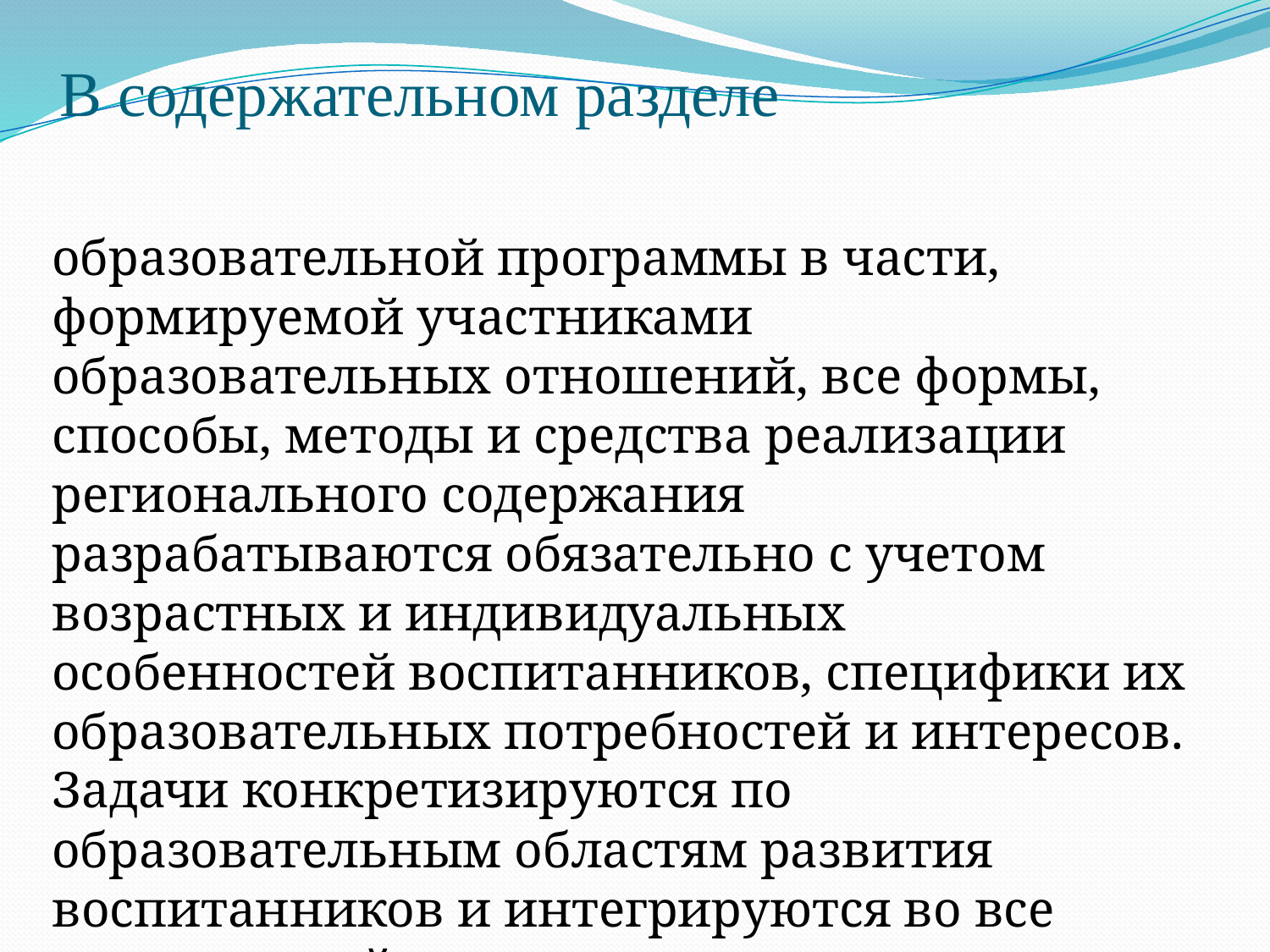

# В содержательном разделе
образовательной программы в части, формируемой участниками образовательных отношений, все формы, способы, методы и средства реализации регионального содержания разрабатываются обязательно с учетом возрастных и индивидуальных особенностей воспитанников, специфики их образовательных потребностей и интересов. Задачи конкретизируются по образовательным областям развития воспитанников и интегрируются во все виды детской деятельности.